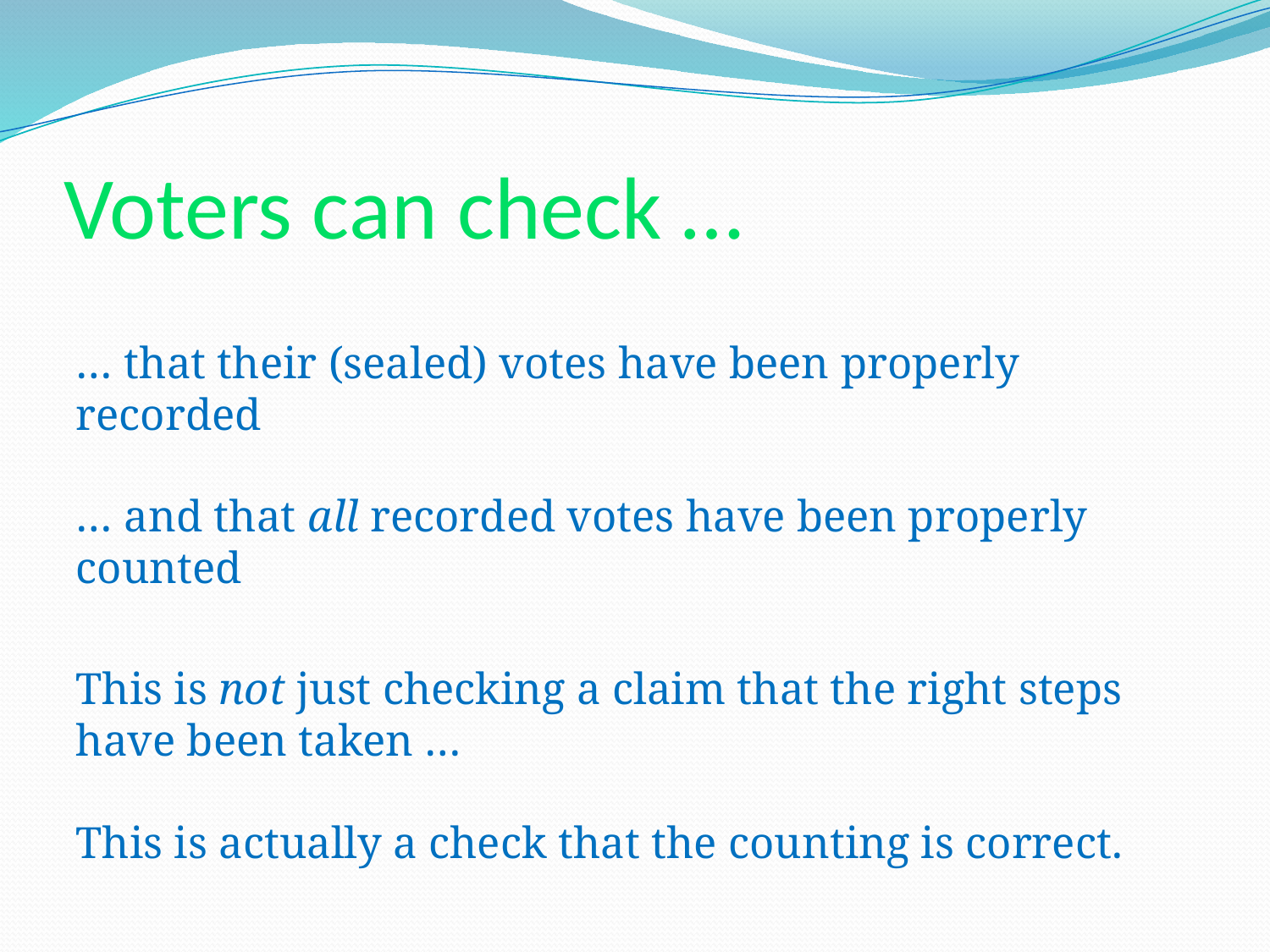

# Voters can check …

… that their (sealed) votes have been properly recorded

… and that all recorded votes have been properly counted

This is not just checking a claim that the right steps have been taken …

This is actually a check that the counting is correct.